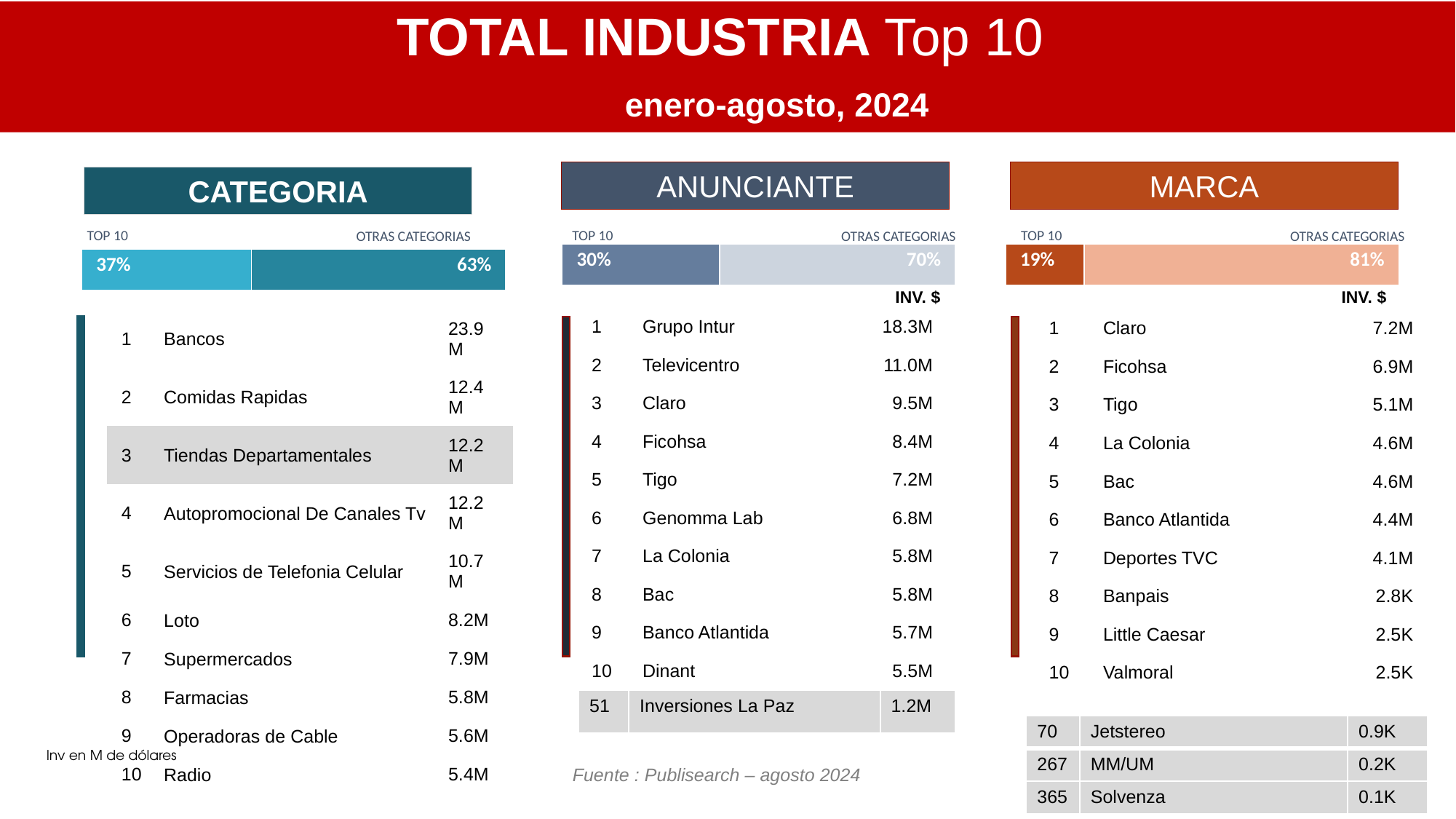

TOTAL INDUSTRIA Top 10

enero-agosto, 2024
ANUNCIANTE
MARCA
CATEGORIA
TOP 10
TOP 10
TOP 10
OTRAS CATEGORIAS
OTRAS CATEGORIAS
OTRAS CATEGORIAS
| 30% | 70% |
| --- | --- |
| 19% | 81% |
| --- | --- |
| 37% | 63% |
| --- | --- |
INV. $
INV. $
| 1 | Grupo Intur | 18.3M |
| --- | --- | --- |
| 2 | Televicentro | 11.0M |
| 3 | Claro | 9.5M |
| 4 | Ficohsa | 8.4M |
| 5 | Tigo | 7.2M |
| 6 | Genomma Lab | 6.8M |
| 7 | La Colonia | 5.8M |
| 8 | Bac | 5.8M |
| 9 | Banco Atlantida | 5.7M |
| 10 | Dinant | 5.5M |
| 1 | Claro | 7.2M |
| --- | --- | --- |
| 2 | Ficohsa | 6.9M |
| 3 | Tigo | 5.1M |
| 4 | La Colonia | 4.6M |
| 5 | Bac | 4.6M |
| 6 | Banco Atlantida | 4.4M |
| 7 | Deportes TVC | 4.1M |
| 8 | Banpais | 2.8K |
| 9 | Little Caesar | 2.5K |
| 10 | Valmoral | 2.5K |
| 1 | Bancos | 23.9M |
| --- | --- | --- |
| 2 | Comidas Rapidas | 12.4M |
| 3 | Tiendas Departamentales | 12.2M |
| 4 | Autopromocional De Canales Tv | 12.2M |
| 5 | Servicios de Telefonia Celular | 10.7M |
| 6 | Loto | 8.2M |
| 7 | Supermercados | 7.9M |
| 8 | Farmacias | 5.8M |
| 9 | Operadoras de Cable | 5.6M |
| 10 | Radio | 5.4M |

| 51 | Inversiones La Paz | 1.2M |
| --- | --- | --- |
| 70 | Jetstereo | 0.9K |
| --- | --- | --- |
| 267 | MM/UM | 0.2K |
| 365 | Solvenza | 0.1K |
Inv en M de dólares
Fuente : Publisearch – agosto 2024